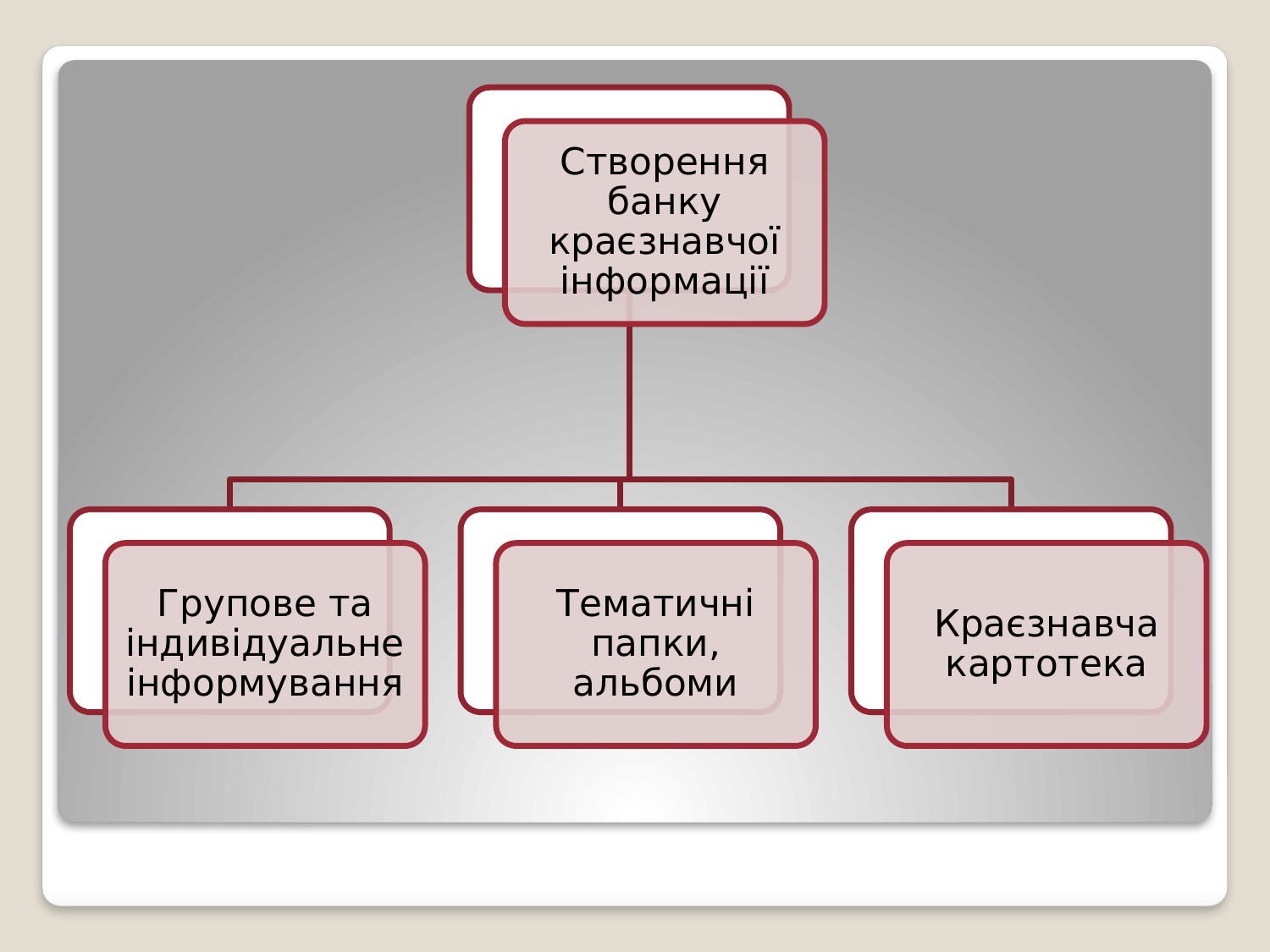

Створення банку краєзнавчої інформації
Групове та індивідуальне інформування
Тематичні папки, альбоми
Краєзнавча картотека